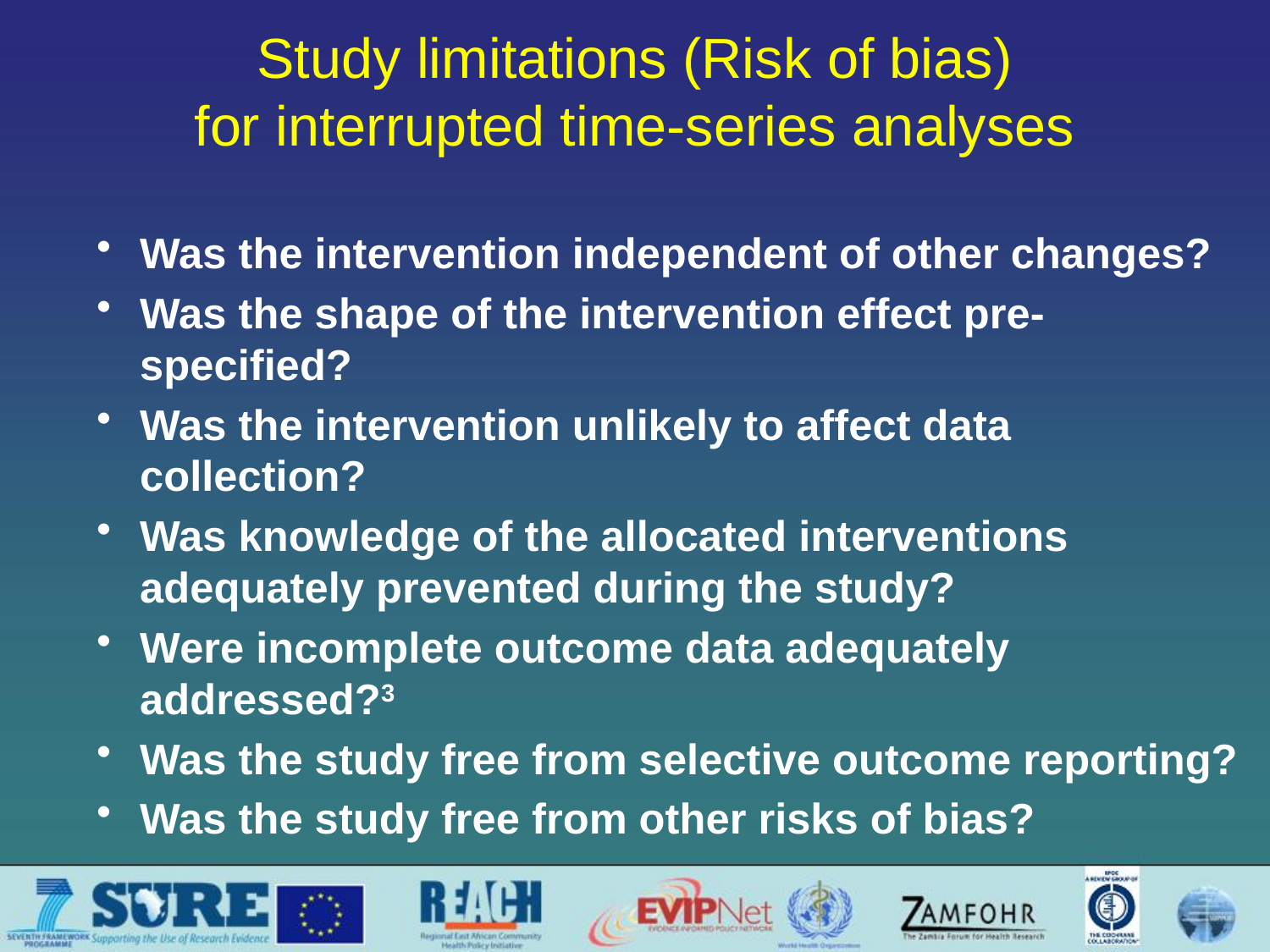

# Study limitations (Risk of bias) for interrupted time-series analyses

Was the intervention independent of other changes?
Was the shape of the intervention effect pre-specified?
Was the intervention unlikely to affect data collection?
Was knowledge of the allocated interventions adequately prevented during the study?
Were incomplete outcome data adequately addressed?3
Was the study free from selective outcome reporting?
Was the study free from other risks of bias?